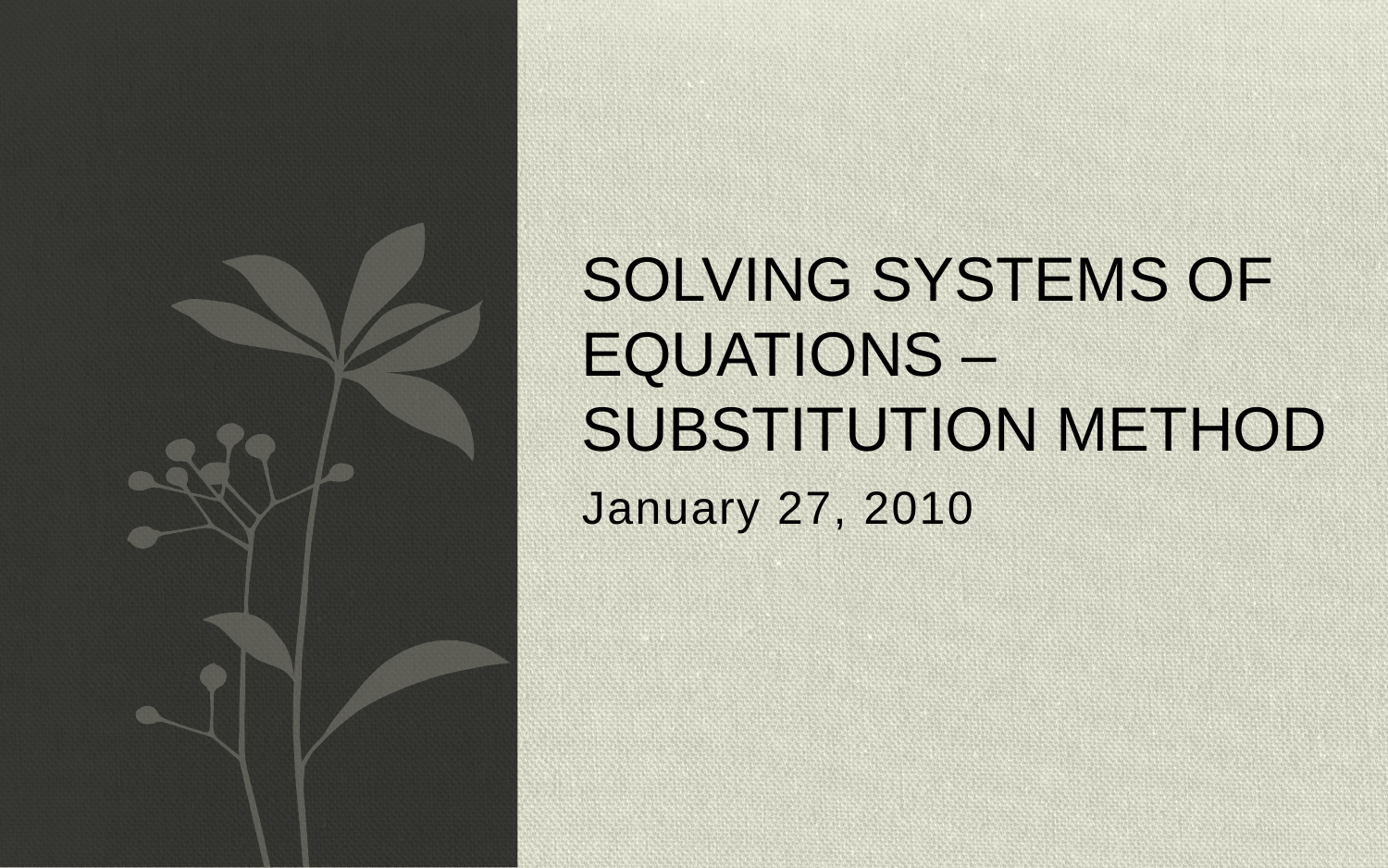

# Solving Systems of Equations – Substitution Method
January 27, 2010